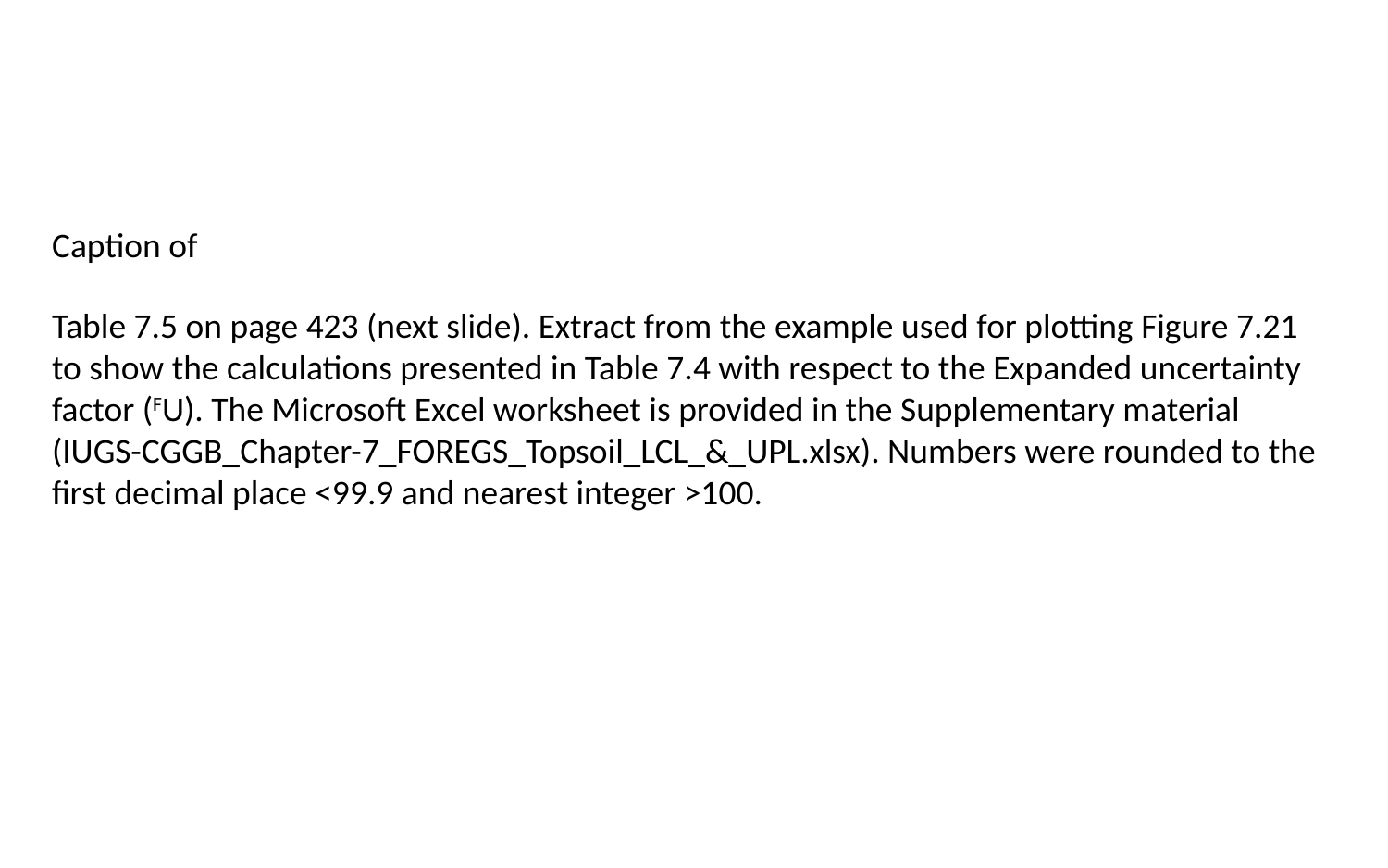

Caption of
Table 7.5 on page 423 (next slide). Extract from the example used for plotting Figure 7.21 to show the calculations presented in Table 7.4 with respect to the Expanded uncertainty factor (FU). The Microsoft Excel worksheet is provided in the Supplementary material (IUGS-CGGB_Chapter-7_FOREGS_Topsoil_LCL_&_UPL.xlsx). Numbers were rounded to the first decimal place <99.9 and nearest integer >100.